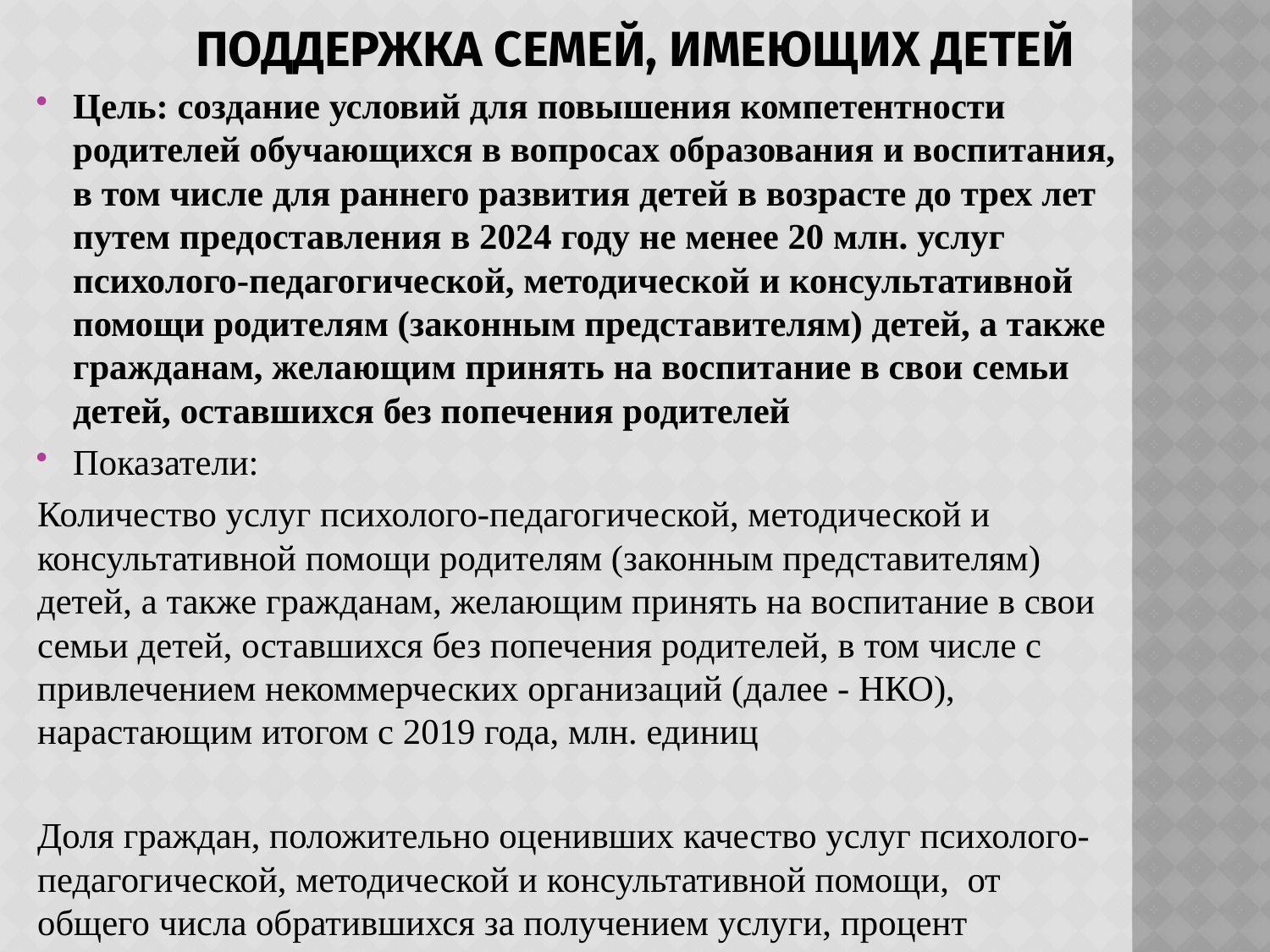

# Поддержка семей, имеющих детей
Цель: создание условий для повышения компетентности родителей обучающихся в вопросах образования и воспитания, в том числе для раннего развития детей в возрасте до трех лет путем предоставления в 2024 году не менее 20 млн. услуг психолого-педагогической, методической и консультативной помощи родителям (законным представителям) детей, а также гражданам, желающим принять на воспитание в свои семьи детей, оставшихся без попечения родителей
Показатели:
Количество услуг психолого-педагогической, методической и консультативной помощи родителям (законным представителям) детей, а также гражданам, желающим принять на воспитание в свои семьи детей, оставшихся без попечения родителей, в том числе с привлечением некоммерческих организаций (далее - НКО), нарастающим итогом с 2019 года, млн. единиц

Доля граждан, положительно оценивших качество услуг психолого-педагогической, методической и консультативной помощи,  от общего числа обратившихся за получением услуги, процент